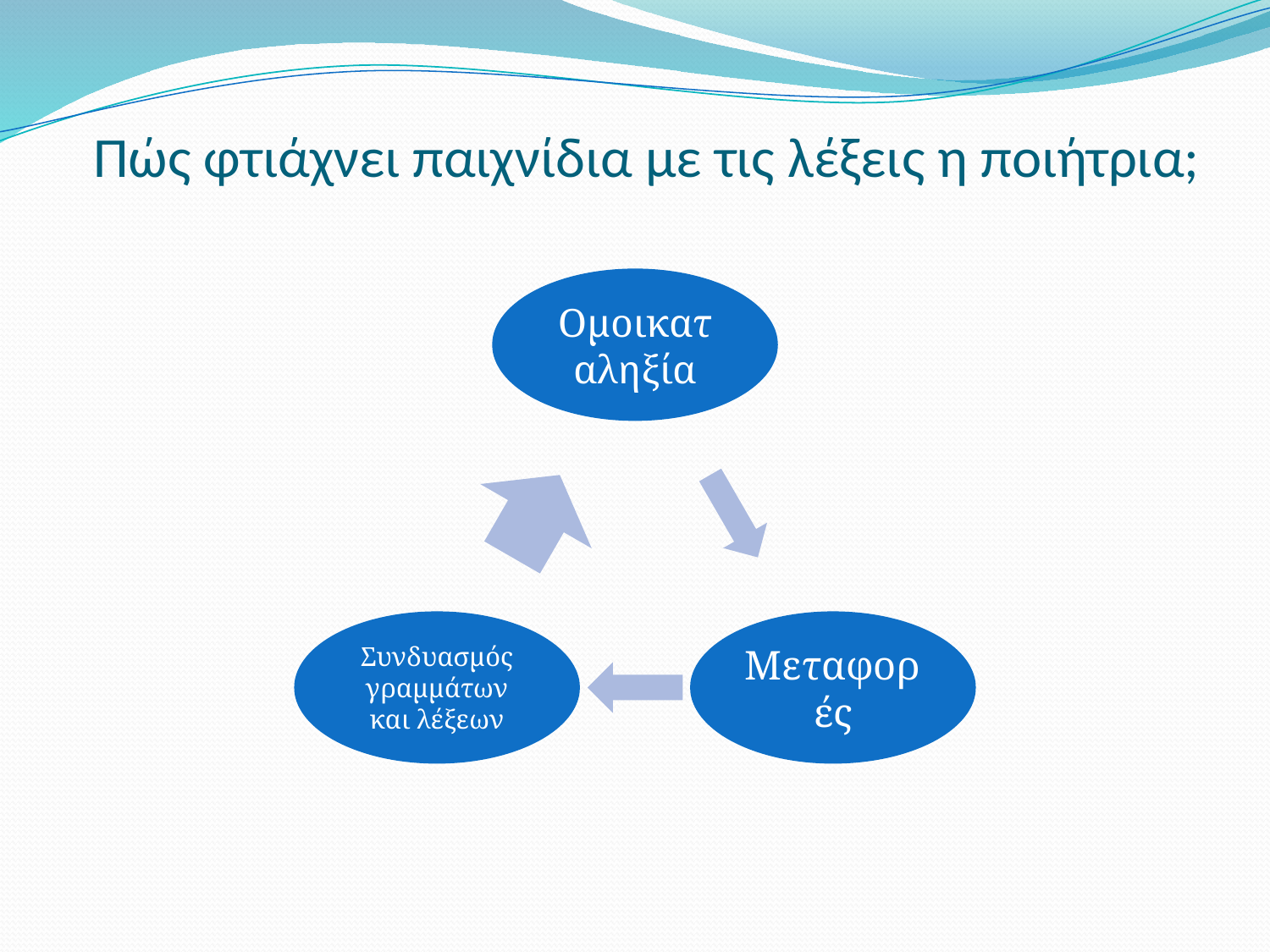

# Πώς φτιάχνει παιχνίδια με τις λέξεις η ποιήτρια;
Ομοικαταληξία
Μεταφορές
Συνδυασμός γραμμάτων και λέξεων